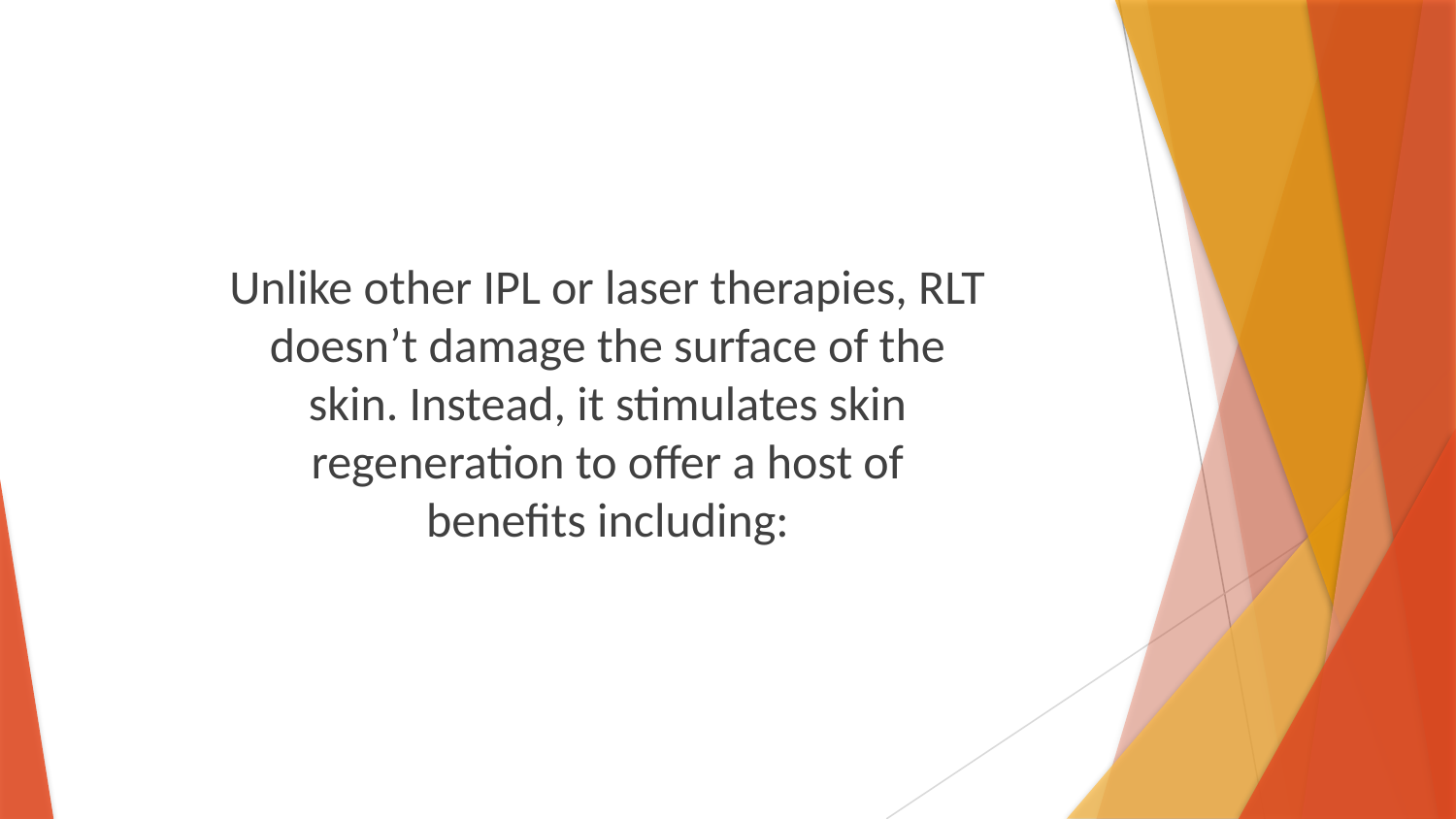

Unlike other IPL or laser therapies, RLT doesn’t damage the surface of the skin. Instead, it stimulates skin regeneration to offer a host of benefits including: